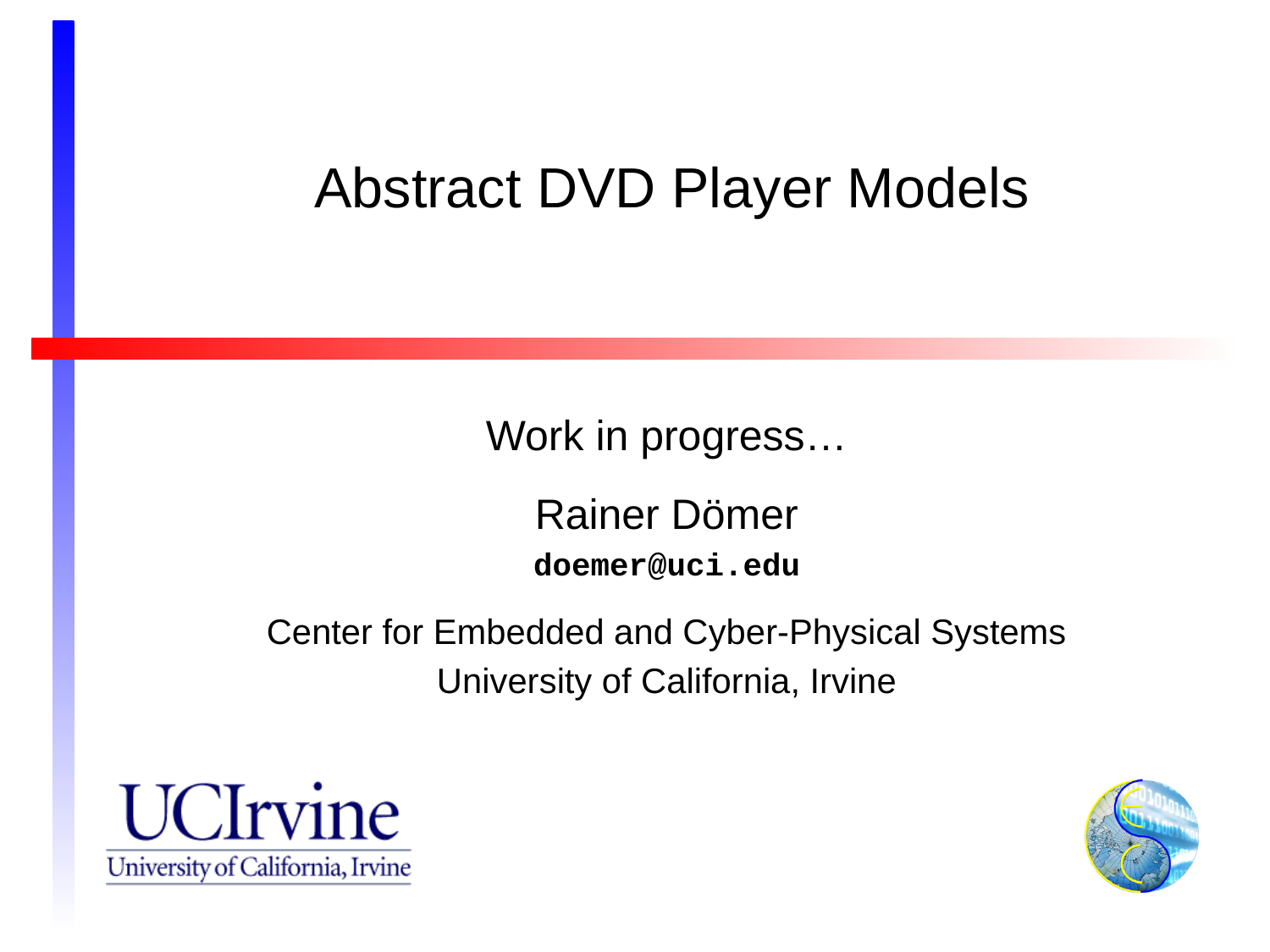

# Abstract DVD Player Models
Work in progress…

Rainer Dömer
doemer@uci.edu

Center for Embedded and Cyber-Physical Systems
University of California, Irvine